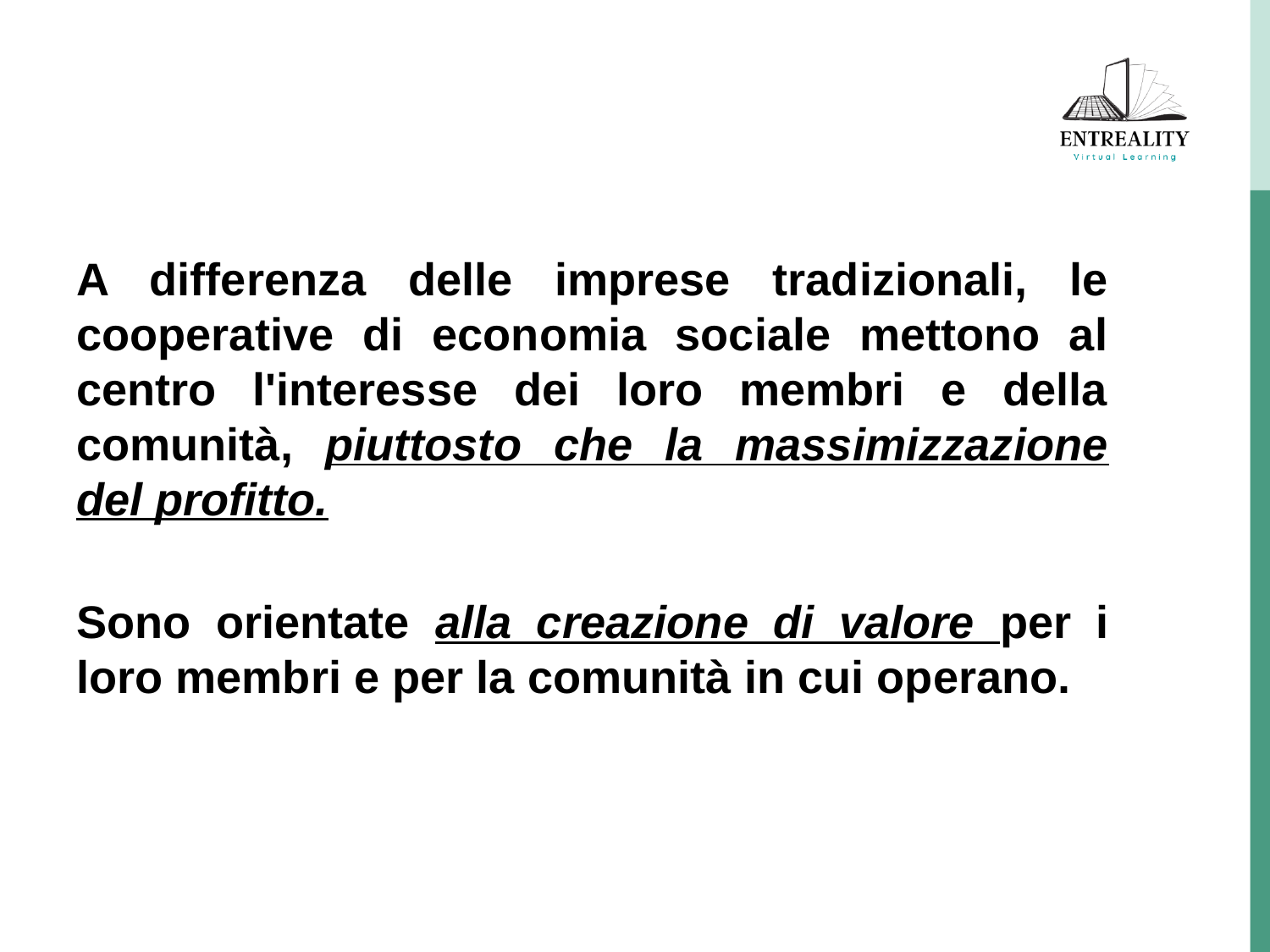

A differenza delle imprese tradizionali, le cooperative di economia sociale mettono al centro l'interesse dei loro membri e della comunità, piuttosto che la massimizzazione del profitto.

Sono orientate alla creazione di valore per i loro membri e per la comunità in cui operano.